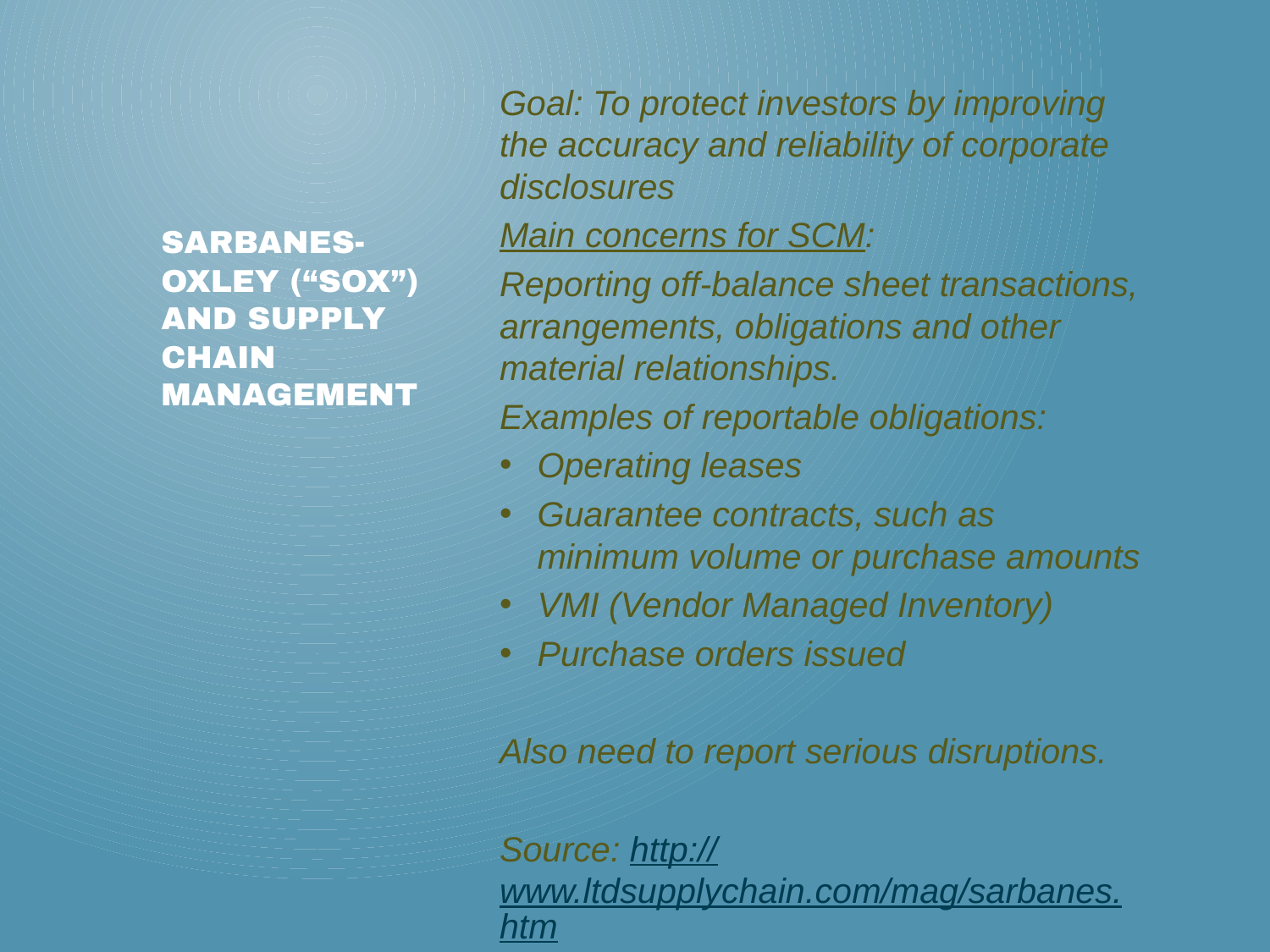

Goal: To protect investors by improving the accuracy and reliability of corporate disclosures
Main concerns for SCM:
Reporting off-balance sheet transactions, arrangements, obligations and other material relationships.
Examples of reportable obligations:
Operating leases
Guarantee contracts, such as minimum volume or purchase amounts
VMI (Vendor Managed Inventory)
Purchase orders issued

Also need to report serious disruptions.

Source: http://www.ltdsupplychain.com/mag/sarbanes.htm

# Sarbanes-oxley (“sox”) and supply chain management